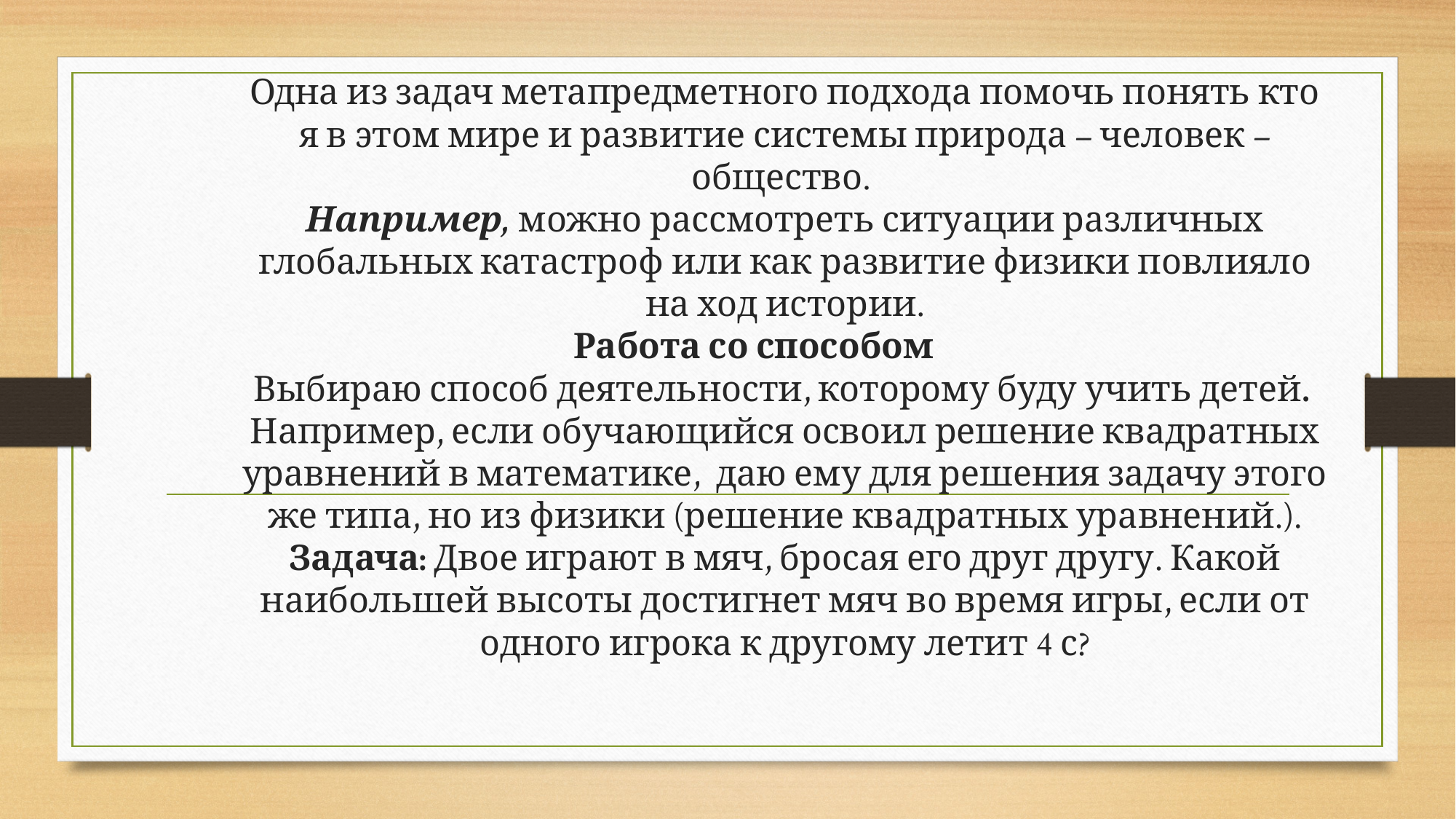

# Одна из задач метапредметного подхода помочь понять кто я в этом мире и развитие системы природа – человек – общество. Например, можно рассмотреть ситуации различных глобальных катастроф или как развитие физики повлияло на ход истории. Работа со способом Выбираю способ деятельности, которому буду учить детей. Например, если обучающийся освоил решение квадратных уравнений в математике,  даю ему для решения задачу этого же типа, но из физики (решение квадратных уравнений.). Задача: Двое играют в мяч, бросая его друг другу. Какой наибольшей высоты достигнет мяч во время игры, если от одного игрока к другому летит 4 с?